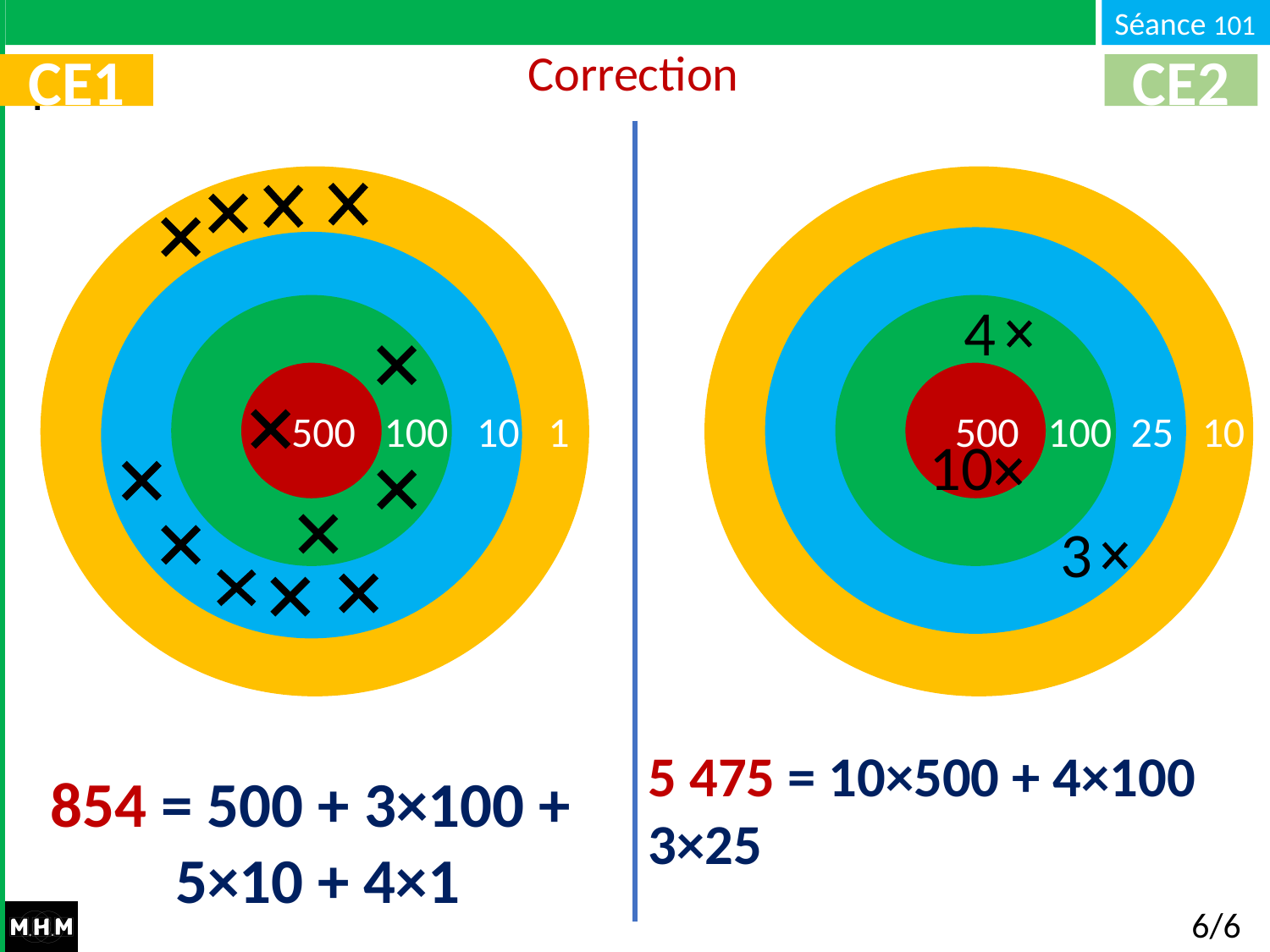

Correction
CE1
CE2

 500   100   10   1

   500   100  25   10

4

10

3

 500   100   10   1

5 475 = 10×500 + 4×100      3×25
854 = 500 + 3×100 +
5×10 + 4×1
6/6